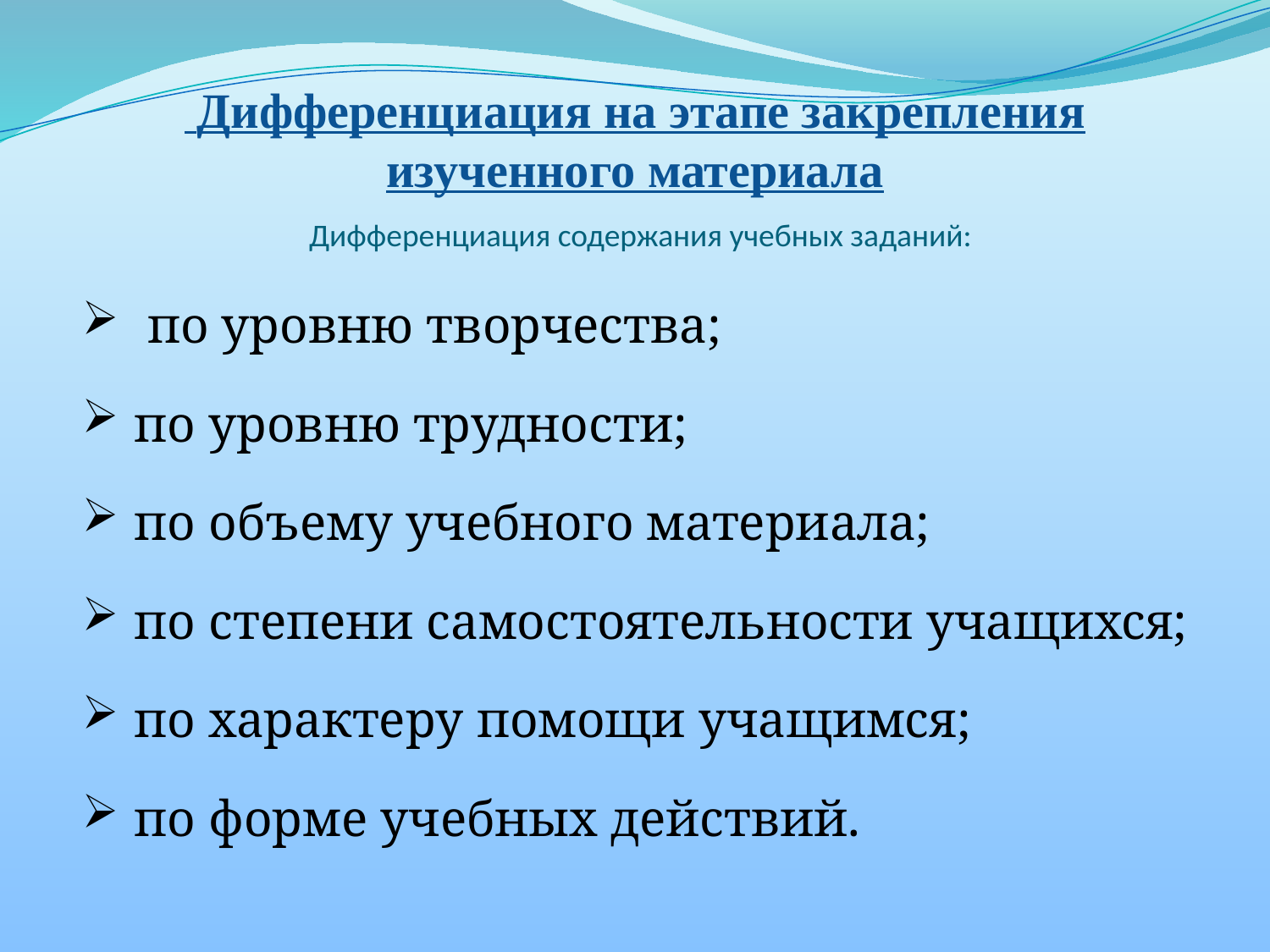

# Дифференциация на этапе закрепления изученного материала Дифференциация содержания учебных заданий:
  по уровню творчества;
 по уровню трудности;
 по объему учебного материала;
 по степени самостоятельности учащихся;
 по характеру помощи учащимся;
 по форме учебных действий.